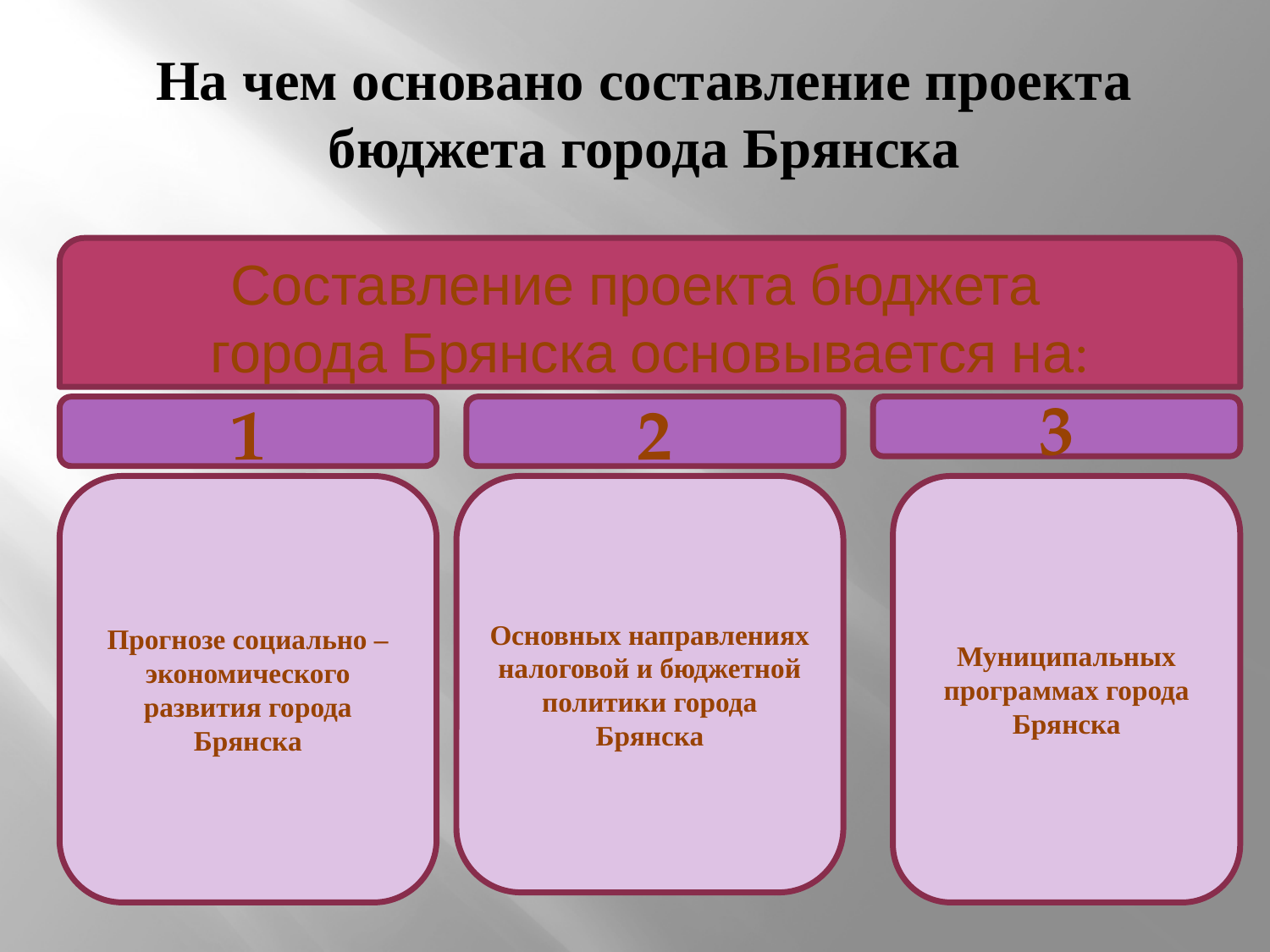

# На чем основано составление проекта бюджета города Брянска
Составление проекта бюджета
города Брянска основывается на:
1
2
3
Прогнозе социально – экономического развития города Брянска
Основных направлениях налоговой и бюджетной политики города Брянска
Муниципальных программах города Брянска